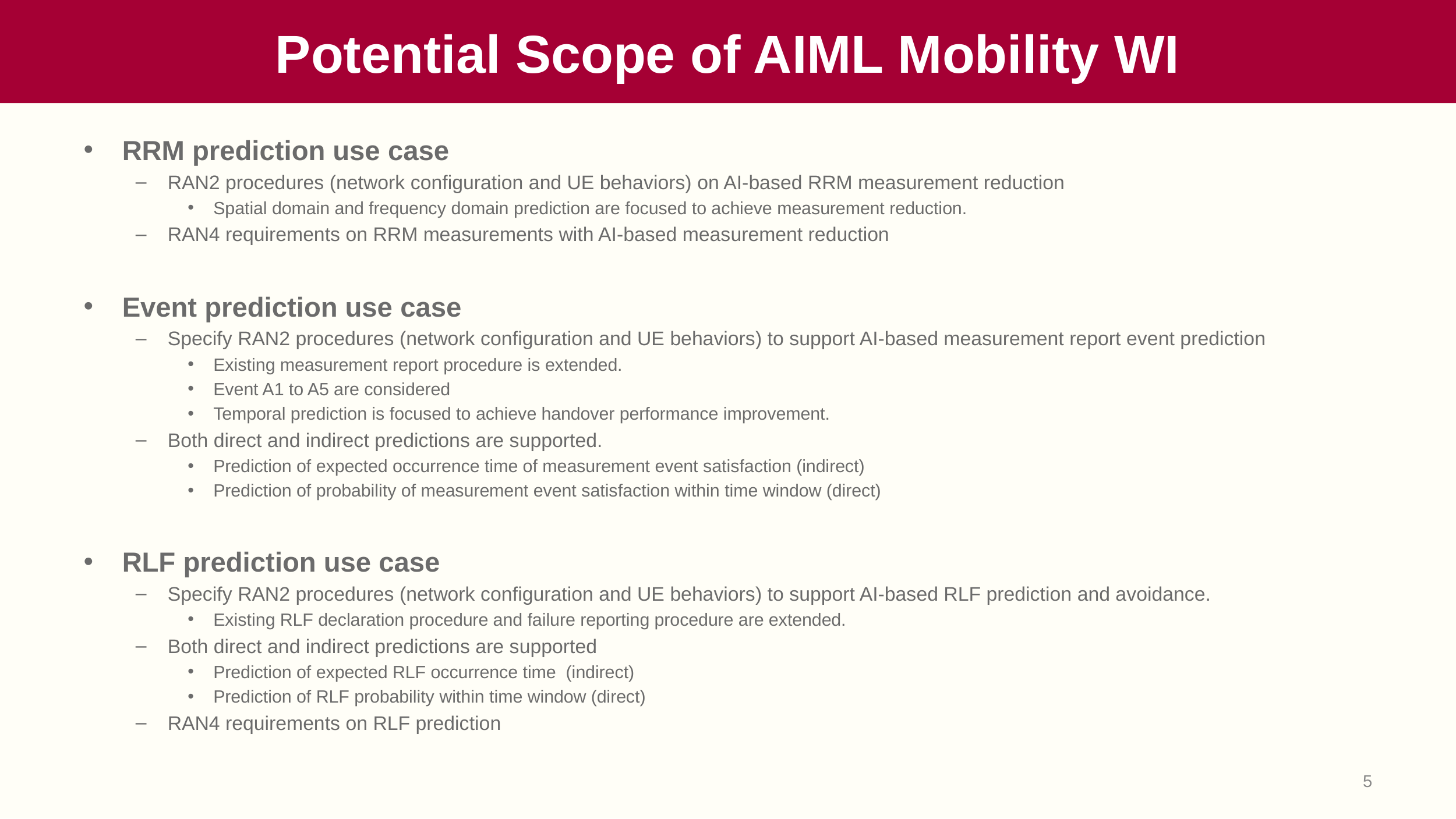

# Potential Scope of AIML Mobility WI
RRM prediction use case
RAN2 procedures (network configuration and UE behaviors) on AI-based RRM measurement reduction
Spatial domain and frequency domain prediction are focused to achieve measurement reduction.
RAN4 requirements on RRM measurements with AI-based measurement reduction

Event prediction use case
Specify RAN2 procedures (network configuration and UE behaviors) to support AI-based measurement report event prediction
Existing measurement report procedure is extended.
Event A1 to A5 are considered
Temporal prediction is focused to achieve handover performance improvement.
Both direct and indirect predictions are supported.
Prediction of expected occurrence time of measurement event satisfaction (indirect)
Prediction of probability of measurement event satisfaction within time window (direct)

RLF prediction use case
Specify RAN2 procedures (network configuration and UE behaviors) to support AI-based RLF prediction and avoidance.
Existing RLF declaration procedure and failure reporting procedure are extended.
Both direct and indirect predictions are supported
Prediction of expected RLF occurrence time  (indirect)
Prediction of RLF probability within time window (direct)
RAN4 requirements on RLF prediction

5